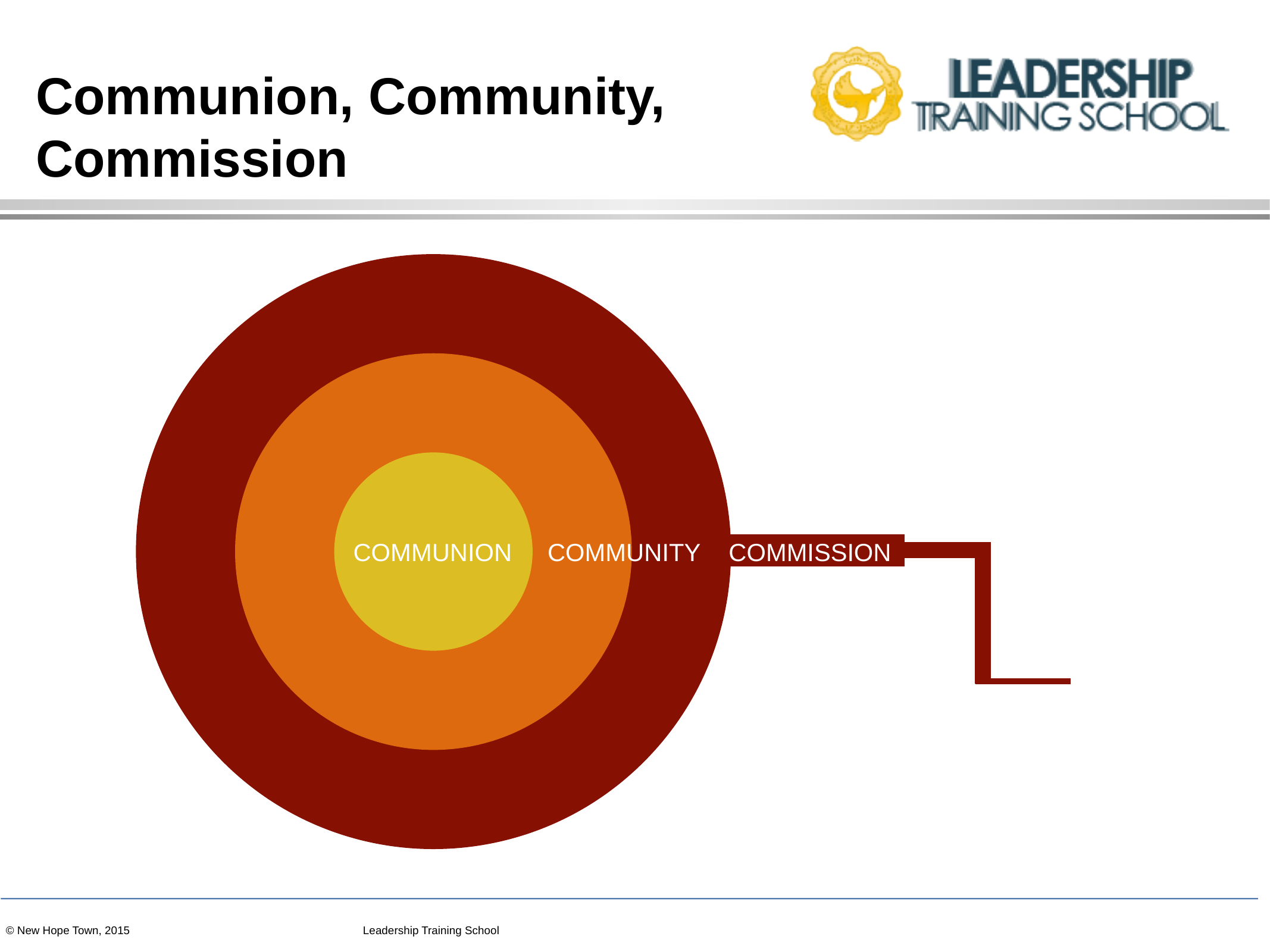

# Communion, Community, Commission

COMMUNION
COMMUNITY
COMMISSION

14